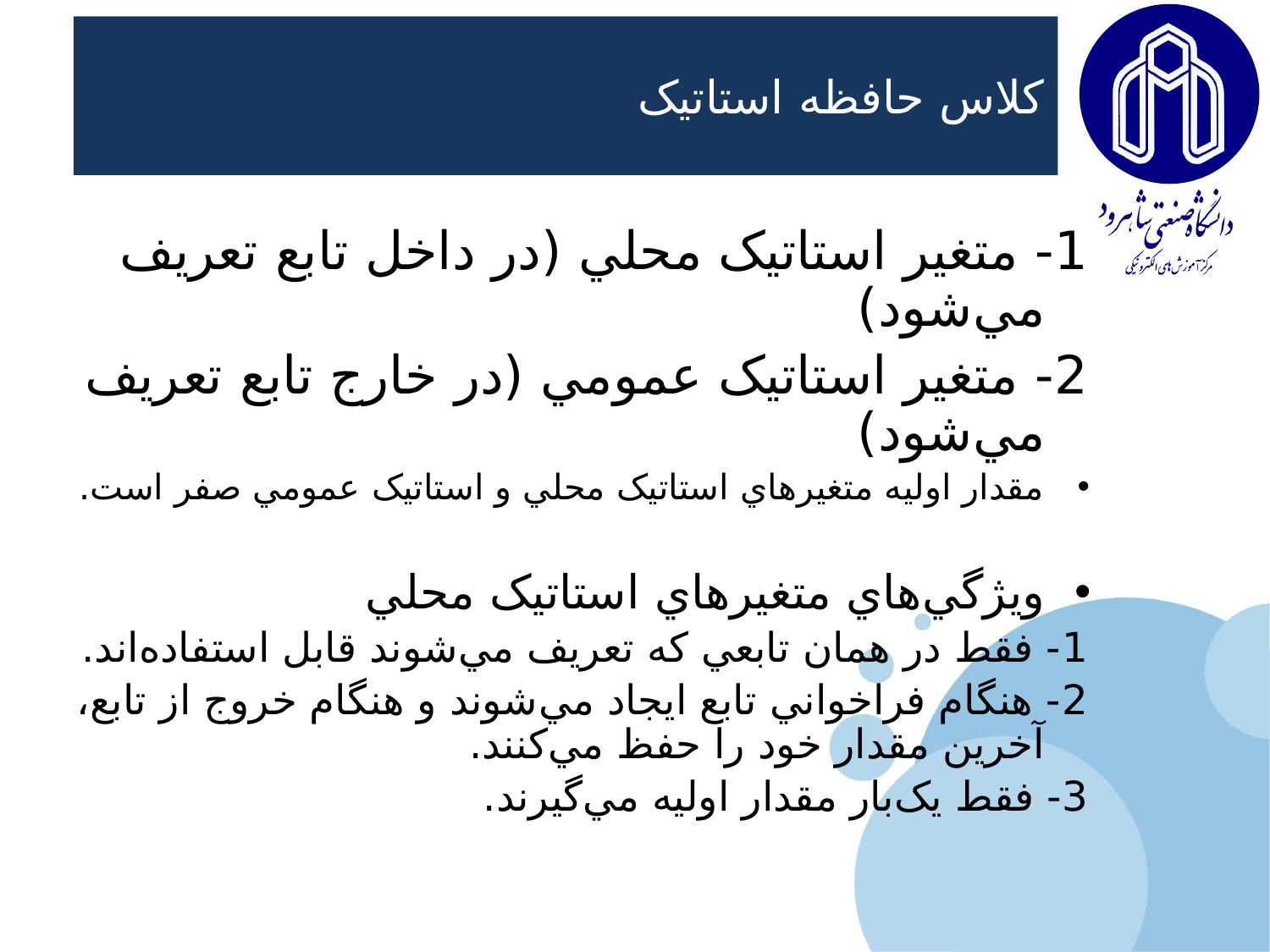

# کلاس حافظه استاتيک
1- متغير استاتيک محلي (در داخل تابع تعريف مي‌شود)
2- متغير استاتيک عمومي (در خارج تابع تعريف مي‌شود)
مقدار اوليه متغيرهاي استاتيک محلي و استاتيک عمومي صفر است.

ويژگي‌هاي متغيرهاي استاتيک محلي
1- فقط در همان تابعي که تعريف مي‌شوند قابل استفاده‌اند.
2- هنگام فراخواني تابع ايجاد مي‌شوند و هنگام خروج از تابع، آخرين مقدار خود را حفظ مي‌کنند.
3- فقط يک‌بار مقدار اوليه مي‌گيرند.